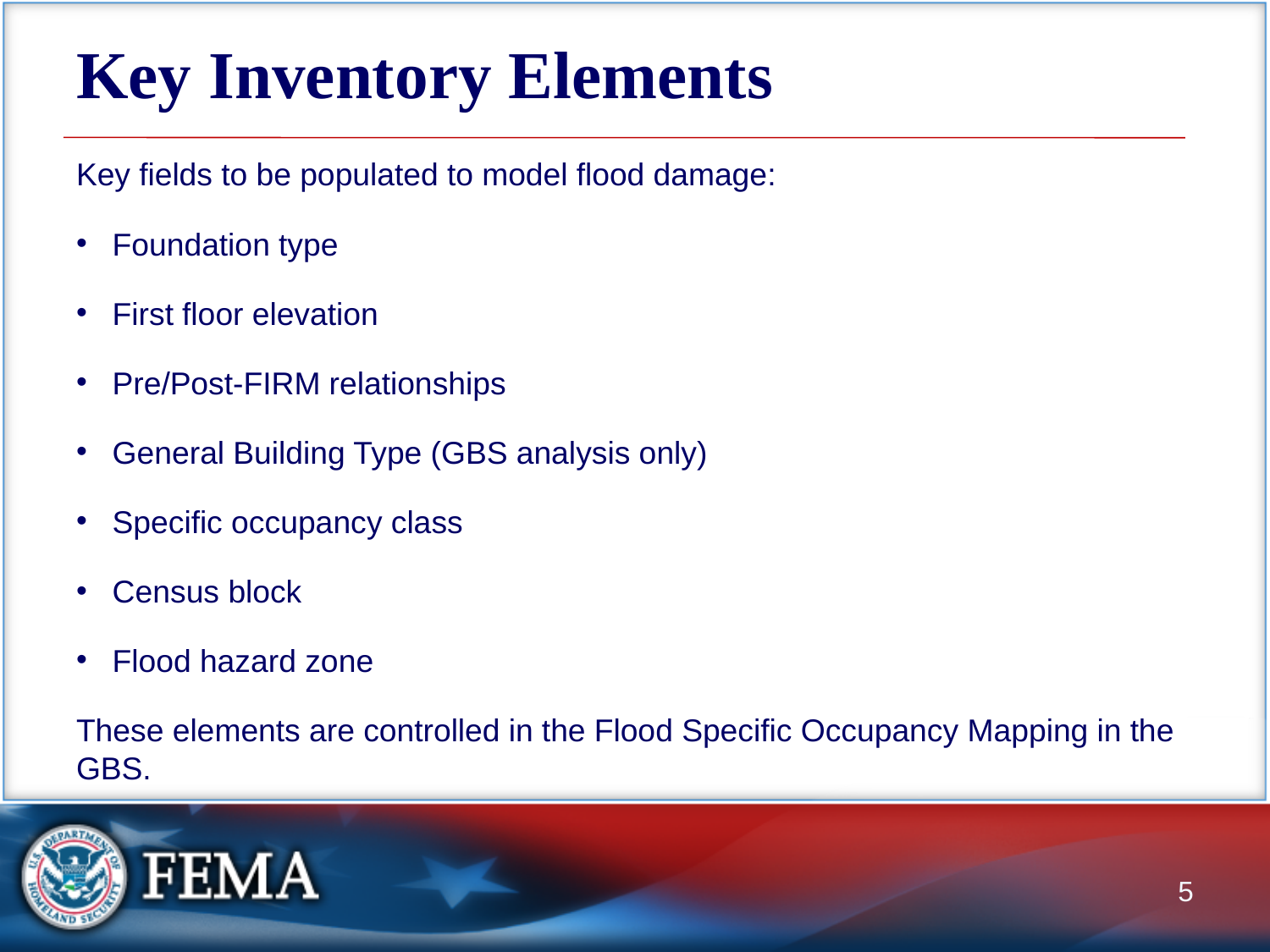

# Key Inventory Elements
Key fields to be populated to model flood damage:
Foundation type
First floor elevation
Pre/Post-FIRM relationships
General Building Type (GBS analysis only)
Specific occupancy class
Census block
Flood hazard zone
These elements are controlled in the Flood Specific Occupancy Mapping in the GBS.
5